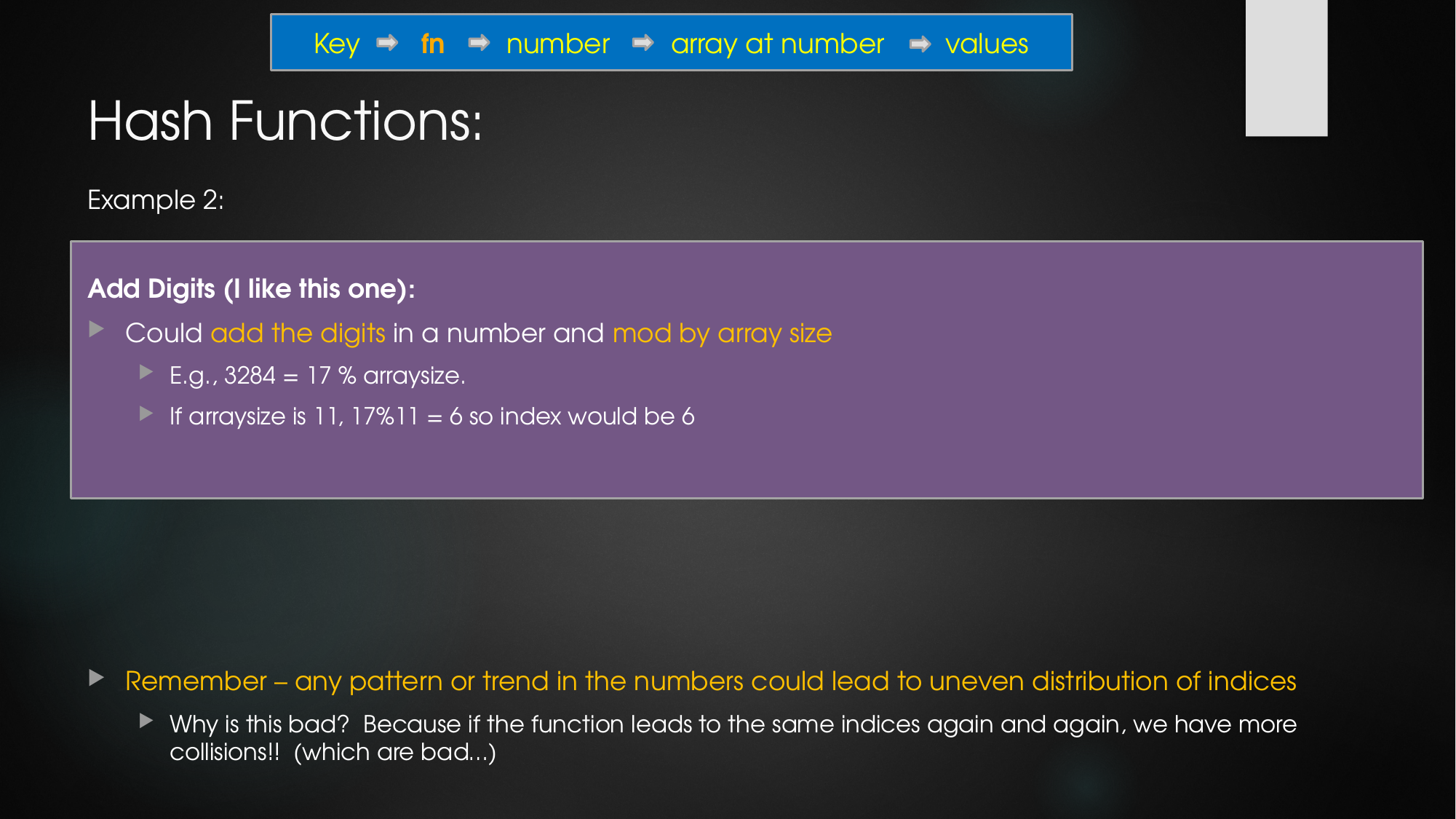

Key        fn        number        array at number        values

# Hash Functions:
Example 2:

Add Digits (I like this one):
Could add the digits in a number and mod by array size
E.g., 3284 = 17 % arraysize.
If arraysize is 11, 17%11 = 6 so index would be 6

Remember – any pattern or trend in the numbers could lead to uneven distribution of indices
Why is this bad?  Because if the function leads to the same indices again and again, we have more collisions!!  (which are bad…)